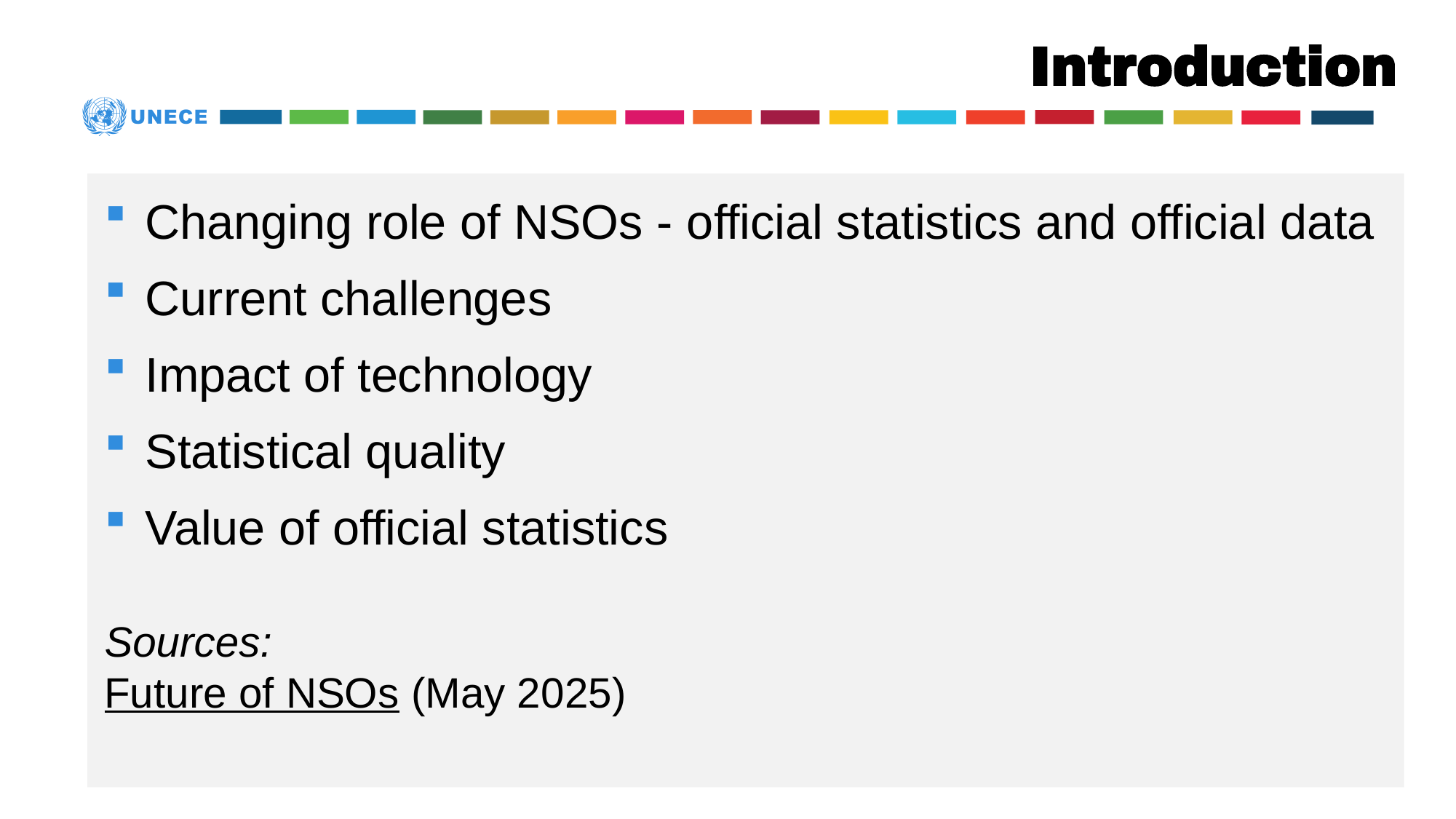

# Introduction
 Changing role of NSOs - official statistics and official data
 Current challenges
 Impact of technology
 Statistical quality
 Value of official statistics

Sources:
Future of NSOs (May 2025)